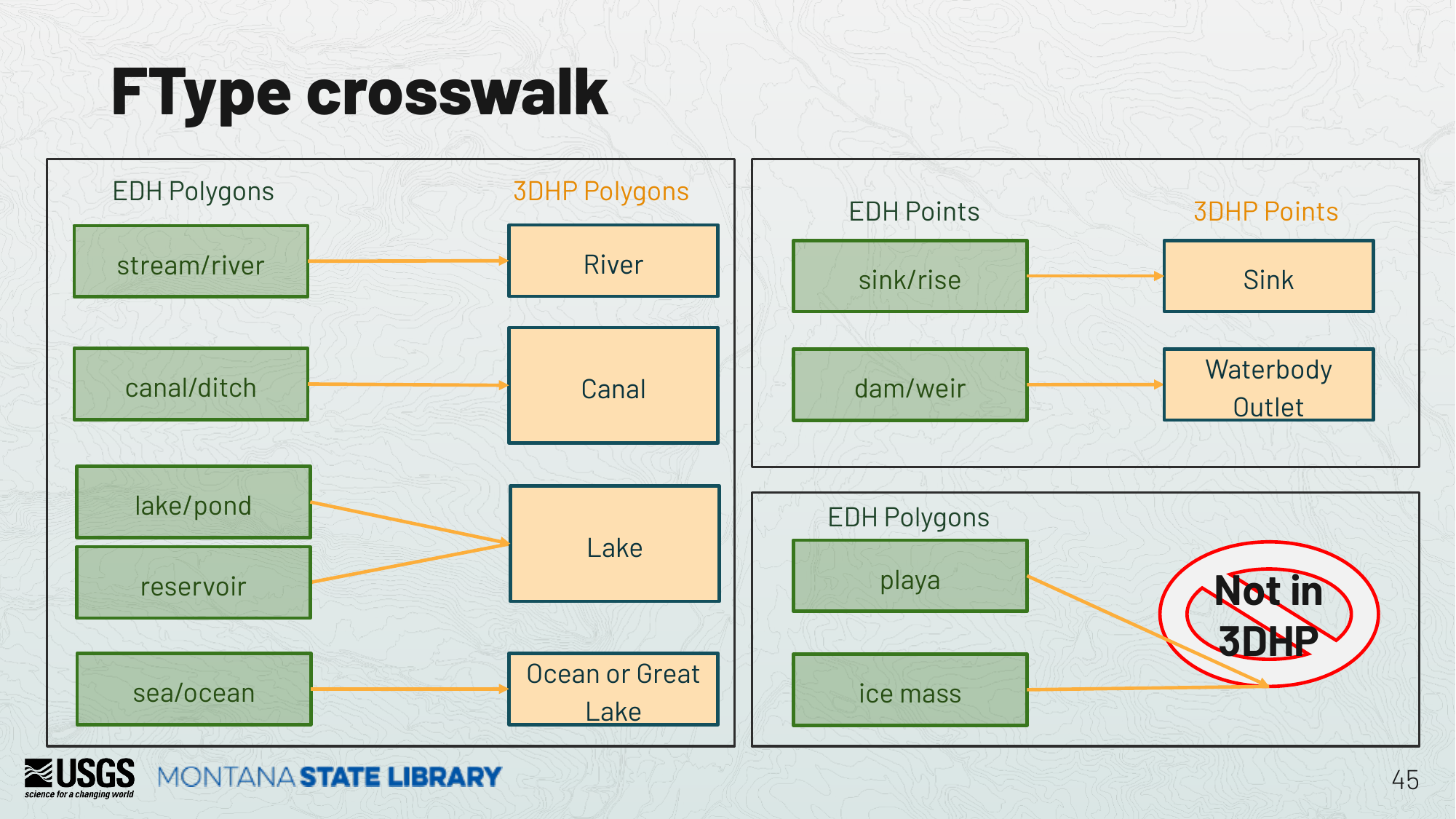

# FType crosswalk

EDH Polygons
3DHP Polygons
EDH Points
3DHP Points
River
stream/river
sink/rise
Sink
Canal
canal/ditch
Waterbody Outlet
dam/weir
lake/pond
Lake

EDH Polygons
playa
Not in 3DHP
reservoir
sea/ocean
Ocean or Great Lake
ice mass